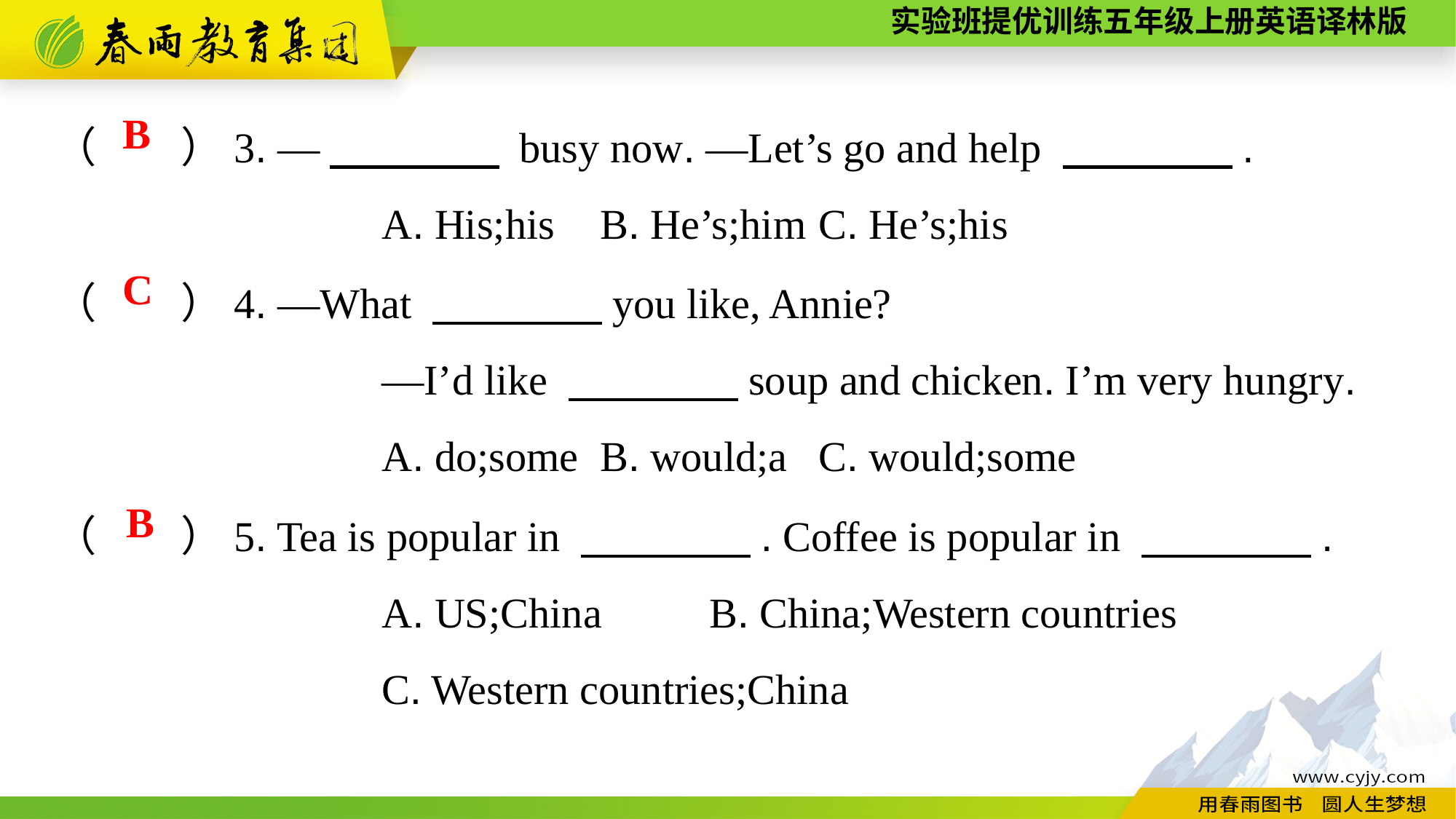

（　　）3. —　　　　 busy now. —Let’s go and help 　　　　.
			A. His;his	B. He’s;him	C. He’s;his
B
（　　）4. —What 　　　　you like, Annie?
			—I’d like 　　　　soup and chicken. I’m very hungry.
			A. do;some	B. would;a	C. would;some
C
（　　）5. Tea is popular in 　　　　. Coffee is popular in 　　　　.
			A. US;China	B. China;Western countries
			C. Western countries;China
B